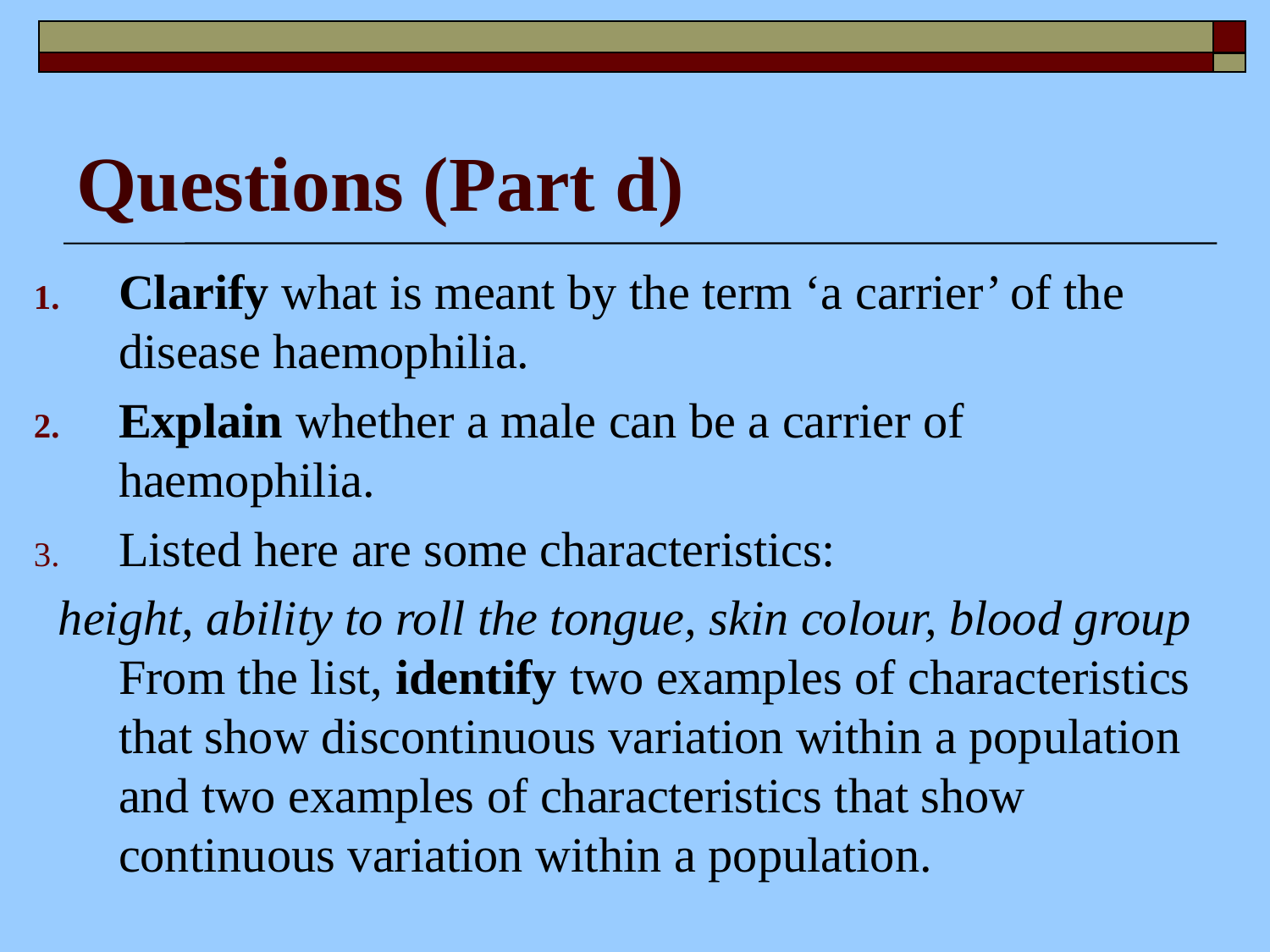

# Questions (Part d)
Clarify what is meant by the term ‘a carrier’ of the disease haemophilia.
Explain whether a male can be a carrier of haemophilia.
Listed here are some characteristics:
  height, ability to roll the tongue, skin colour, blood group From the list, identify two examples of characteristics that show discontinuous variation within a population and two examples of characteristics that show continuous variation within a population.